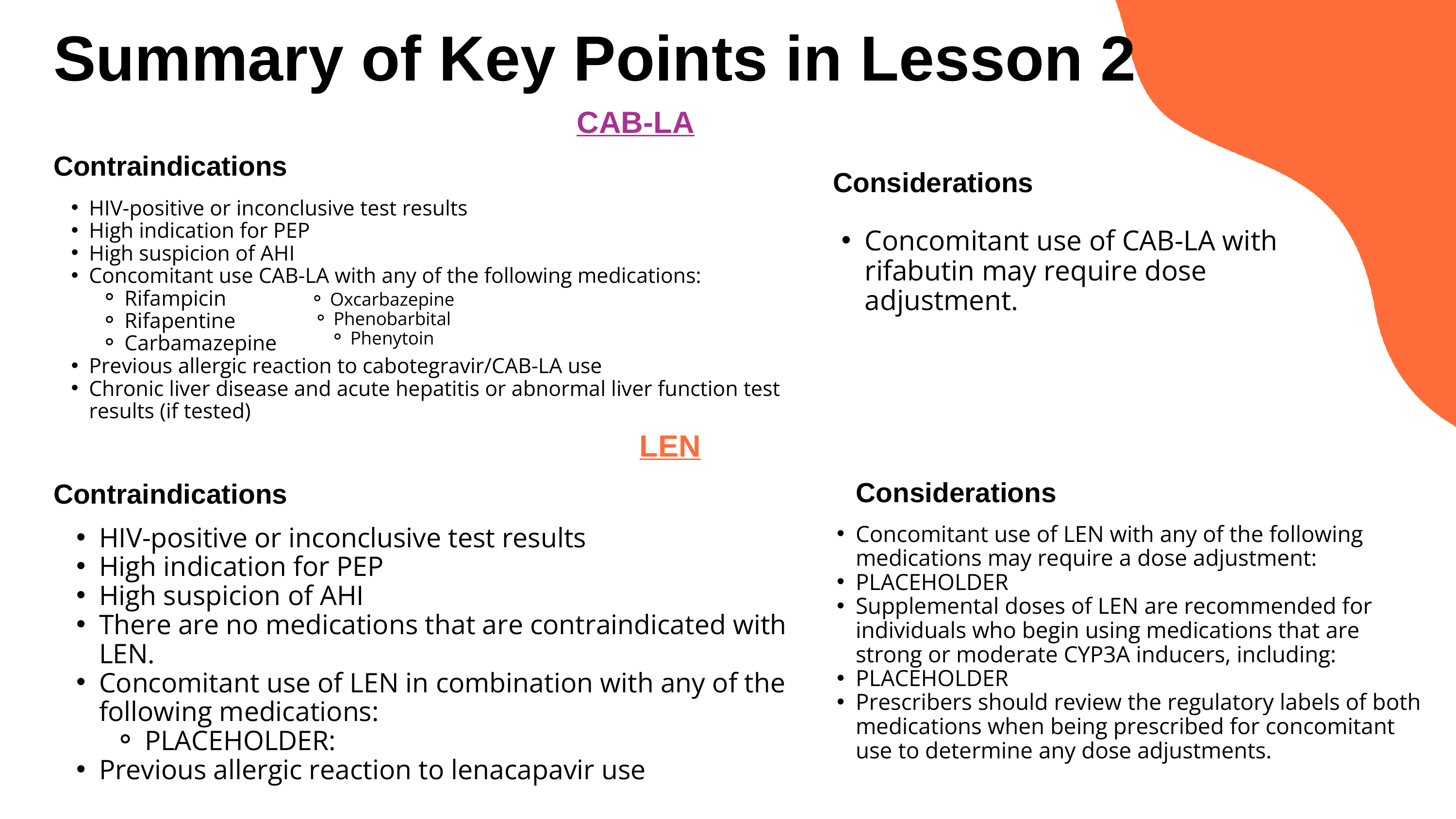

Summary of Key Points in Lesson 2
CAB-LA
Contraindications
Considerations
HIV-positive or inconclusive test results
High indication for PEP
High suspicion of AHI
Concomitant use CAB-LA with any of the following medications:
Rifampicin
Rifapentine
Carbamazepine
Previous allergic reaction to cabotegravir/CAB-LA use
Chronic liver disease and acute hepatitis or abnormal liver function test results (if tested)
Concomitant use of CAB-LA with rifabutin may require dose adjustment.
Oxcarbazepine
Phenobarbital
Phenytoin
LEN
Considerations
Contraindications
Concomitant use of LEN with any of the following medications may require a dose adjustment:
PLACEHOLDER
Supplemental doses of LEN are recommended for individuals who begin using medications that are strong or moderate CYP3A inducers, including:
PLACEHOLDER
Prescribers should review the regulatory labels of both medications when being prescribed for concomitant use to determine any dose adjustments.
HIV-positive or inconclusive test results
High indication for PEP
High suspicion of AHI
There are no medications that are contraindicated with LEN.
Concomitant use of LEN in combination with any of the following medications:
PLACEHOLDER:
Previous allergic reaction to lenacapavir use